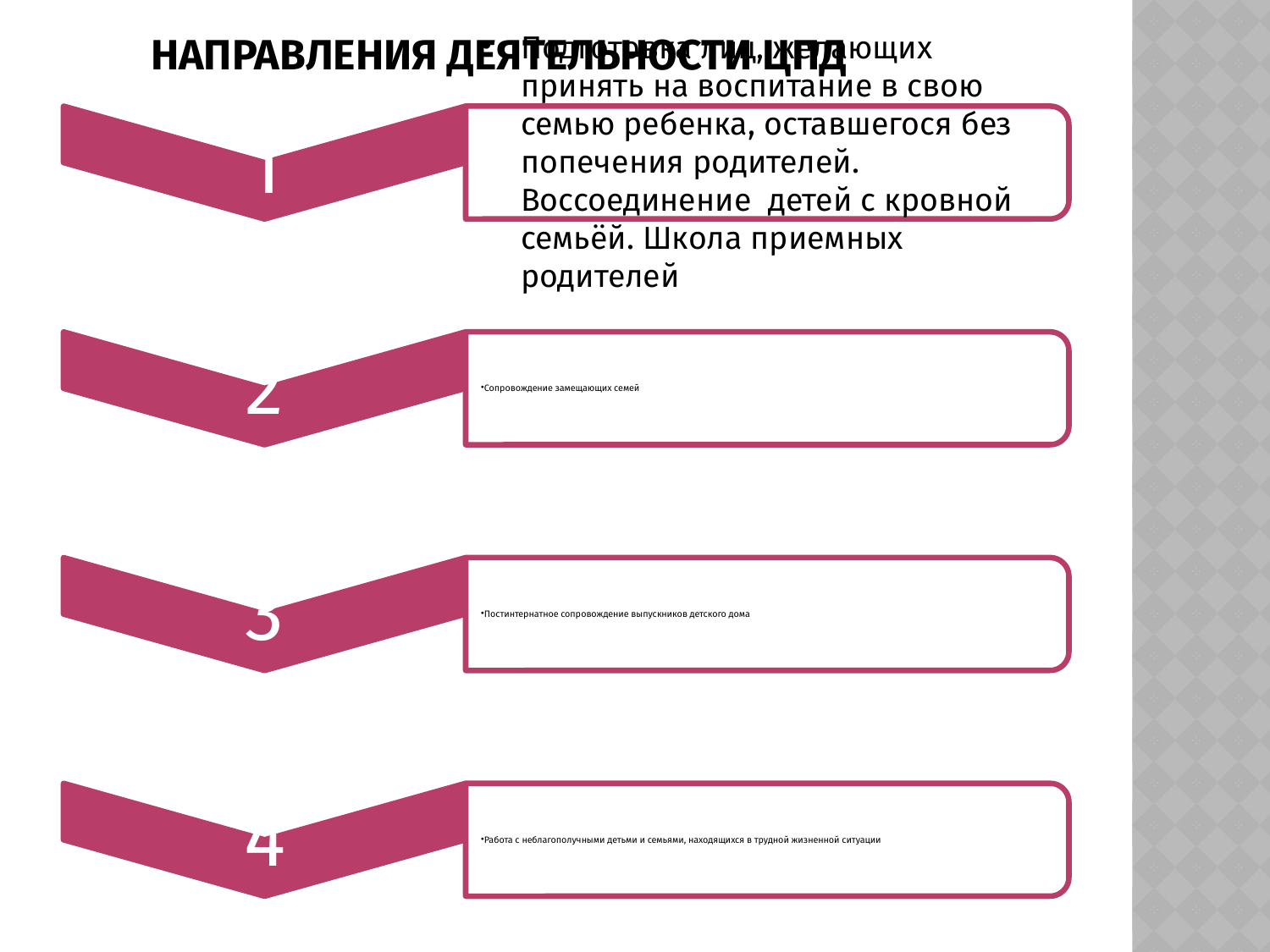

# Направления деятельности ЦПД
1
2
Cопровождение замещающих семей
3
Постинтернатное сопровождение выпускников детского дома
4
Работа с неблагополучными детьми и семьями, находящихся в трудной жизненной ситуации